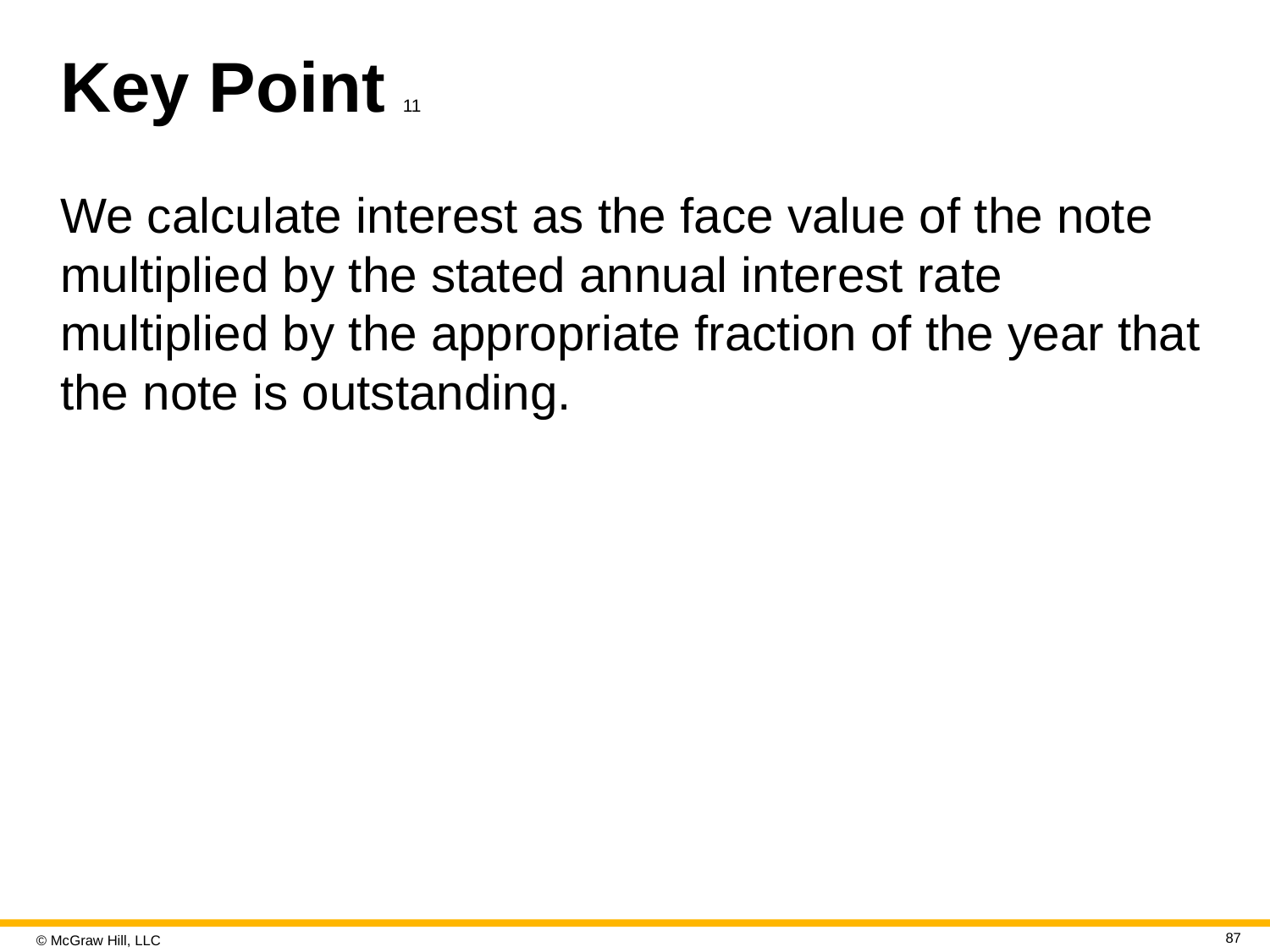

# Key Point 11
We calculate interest as the face value of the note multiplied by the stated annual interest rate multiplied by the appropriate fraction of the year that the note is outstanding.
87